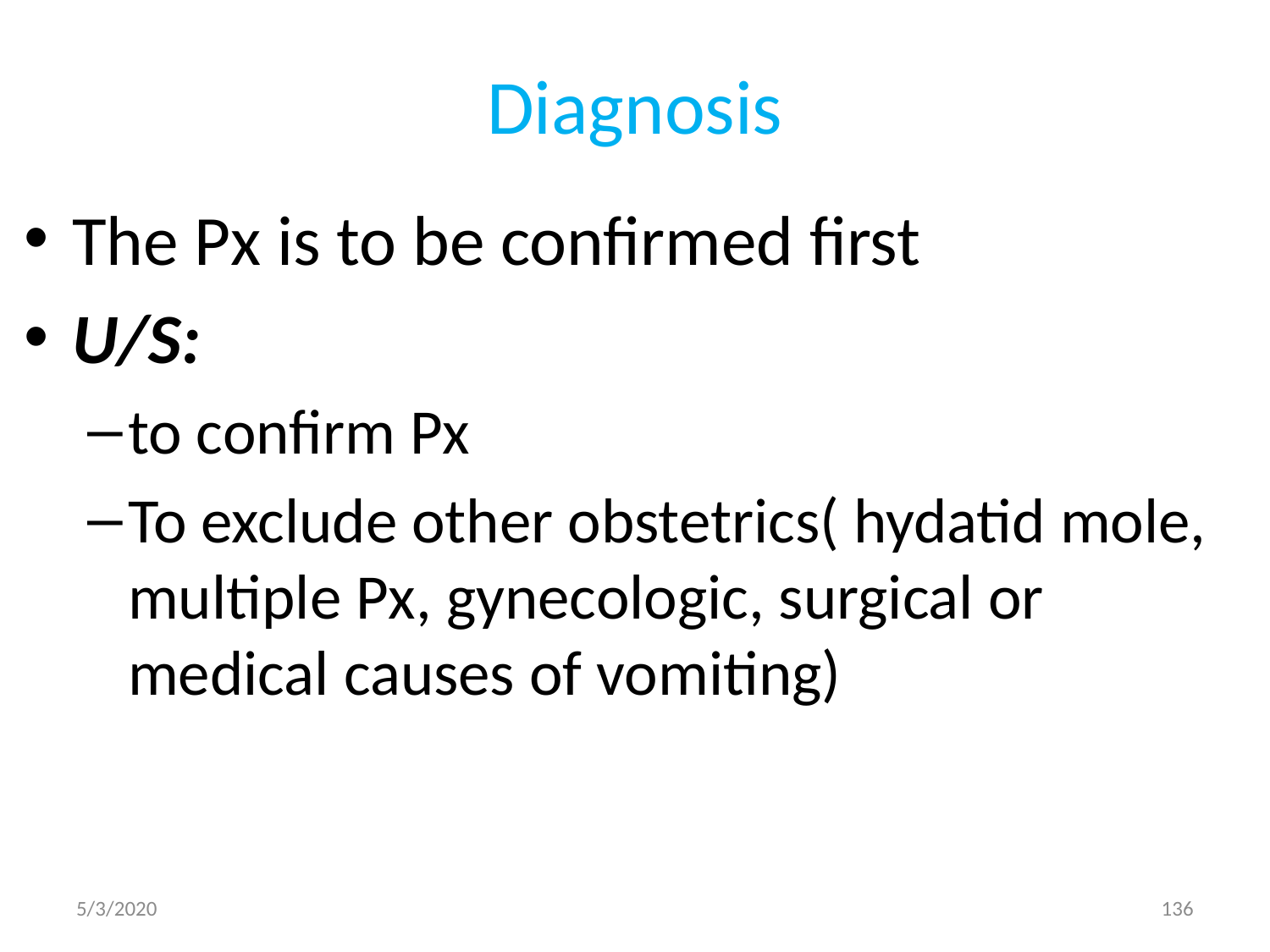

# Diagnosis
The Px is to be confirmed first
U/S:
to confirm Px
To exclude other obstetrics( hydatid mole, multiple Px, gynecologic, surgical or medical causes of vomiting)
5/3/2020
136